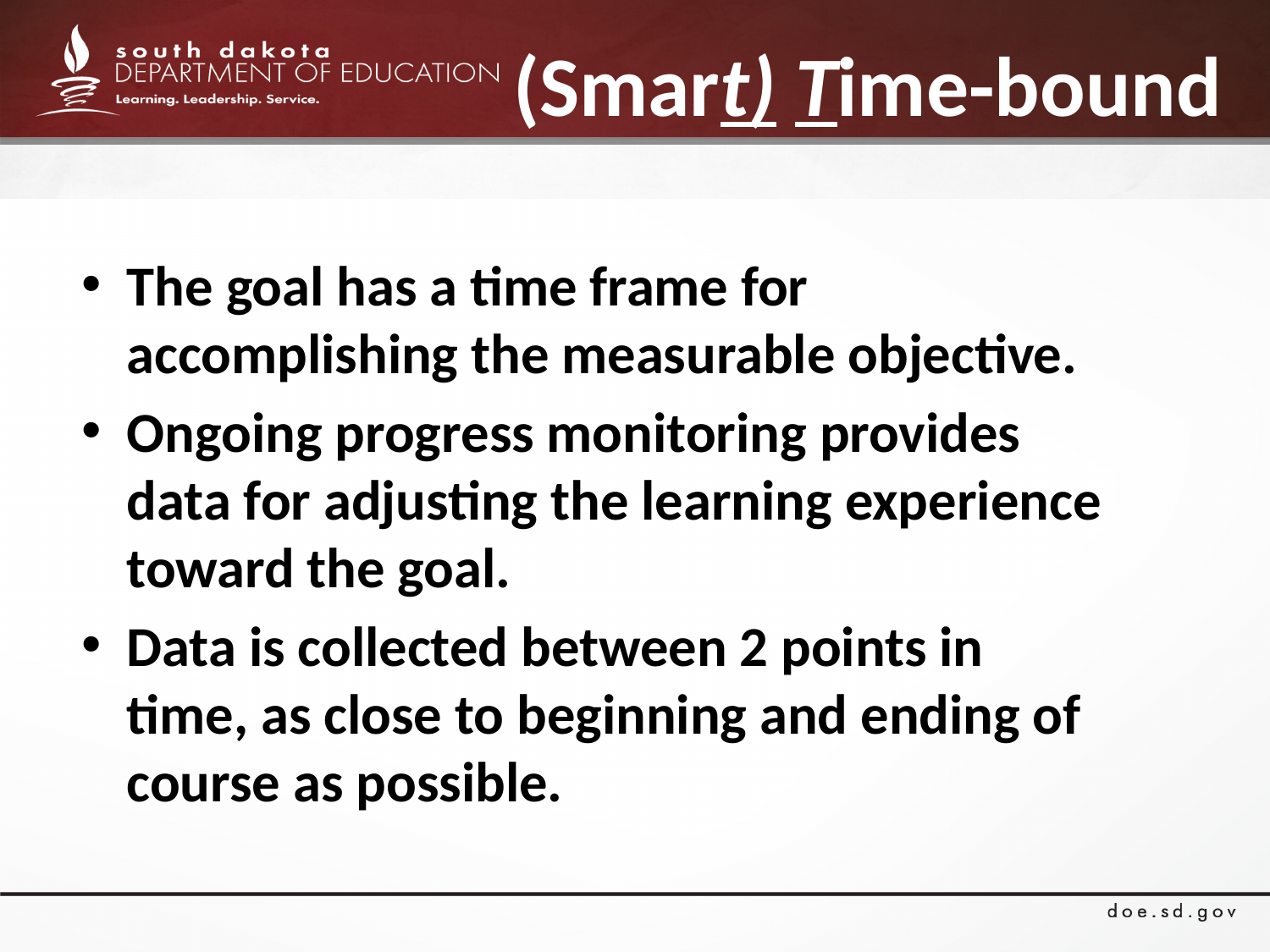

# (Smart) Time-bound
The goal has a time frame for accomplishing the measurable objective.
Ongoing progress monitoring provides data for adjusting the learning experience toward the goal.
Data is collected between 2 points in time, as close to beginning and ending of course as possible.